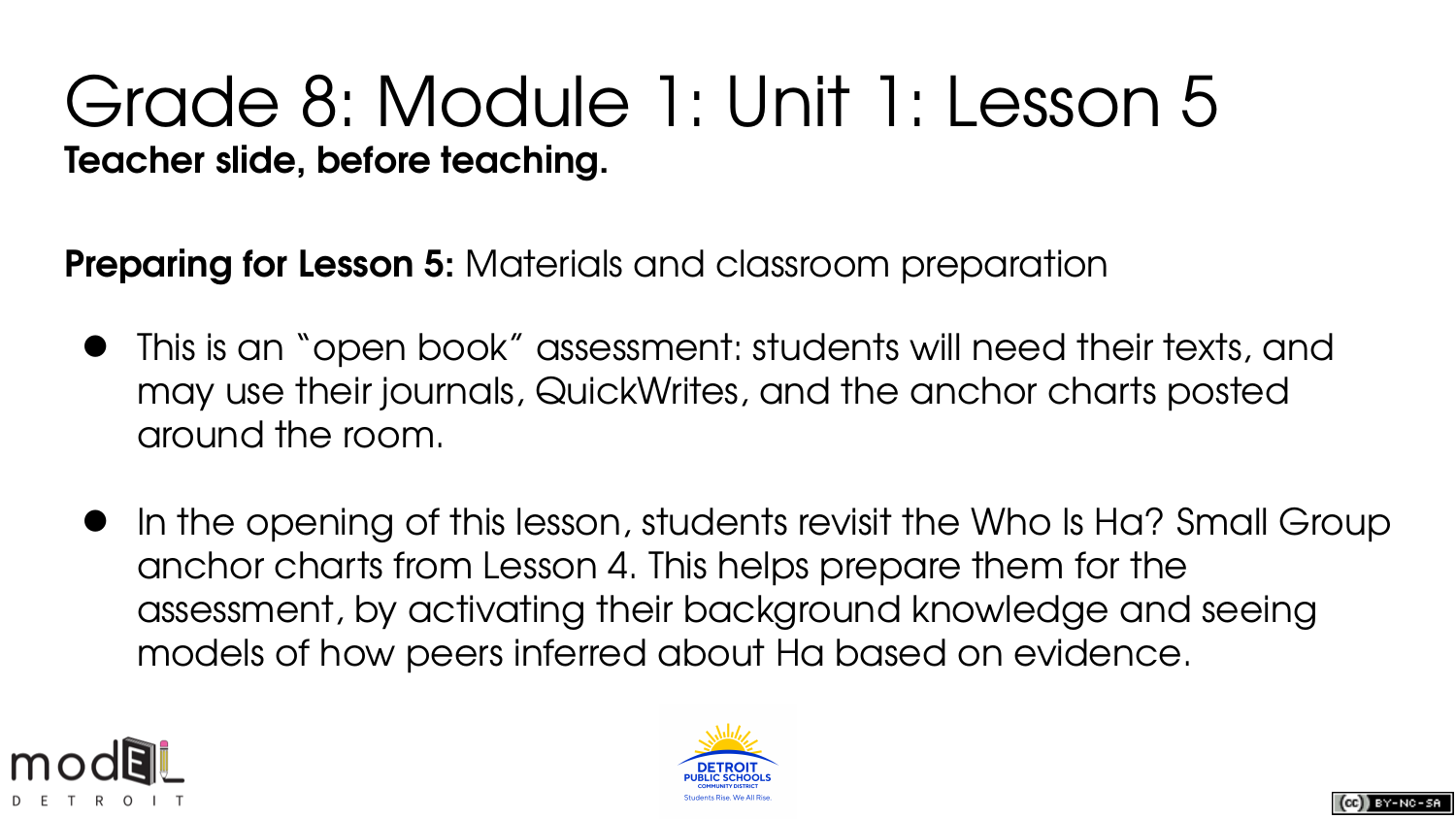

# Grade 8: Module 1: Unit 1: Lesson 5
Teacher slide, before teaching.
Preparing for Lesson 5: Materials and classroom preparation

This is an “open book” assessment: students will need their texts, and may use their journals, QuickWrites, and the anchor charts posted around the room.

In the opening of this lesson, students revisit the Who Is Ha? Small Group anchor charts from Lesson 4. This helps prepare them for the assessment, by activating their background knowledge and seeing models of how peers inferred about Ha based on evidence.